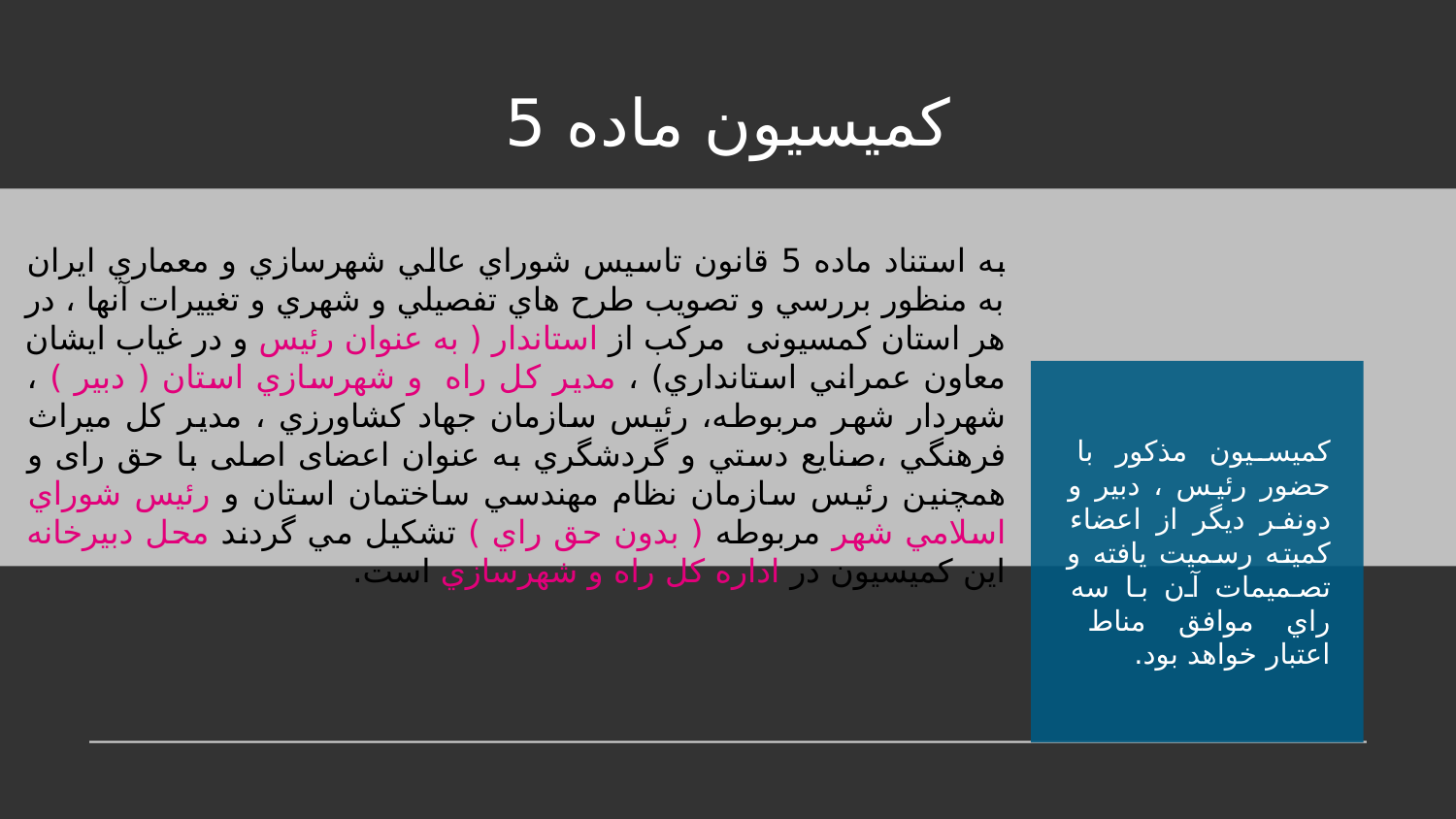

کمیسیون ماده 5

به استناد ماده 5 قانون تاسيس شوراي عالي شهرسازي و معماري ايران به منظور بررسي و تصويب طرح هاي تفصيلي و شهري و تغييرات آنها ، در هر استان کمسیونی  مركب از استاندار ( به عنوان رئيس و در غياب ايشان معاون عمراني استانداري) ، مدير كل راه  و شهرسازي استان ( دبير ) ، شهردار شهر مربوطه، رئيس سازمان جهاد كشاورزي ، مدير كل ميراث فرهنگي ،صنايع دستي و گردشگري به عنوان اعضای اصلی با حق رای و همچنين رئيس سازمان نظام مهندسي ساختمان استان و رئيس شوراي اسلامي شهر مربوطه ( بدون حق راي ) تشكيل مي گردند محل دبيرخانه اين كميسيون در اداره كل راه و شهرسازي است.
كميسيون مذكور با حضور رئيس ، دبير و دونفر ديگر از اعضاء كميته رسمیت يافته و تصميمات آن با سه راي موافق مناط اعتبار خواهد بود.